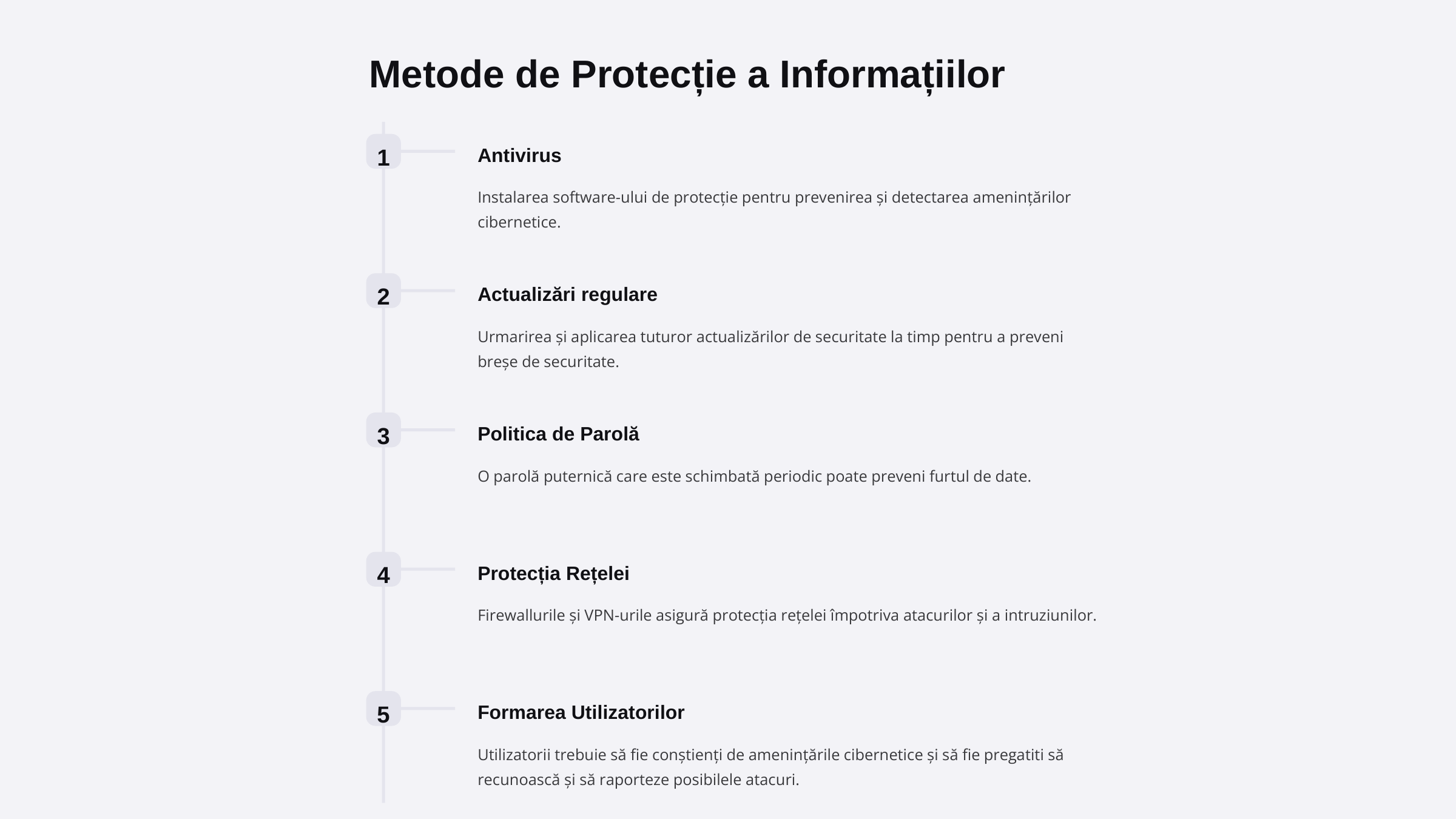

Metode de Protecție a Informațiilor

1
Antivirus

Instalarea software-ului de protecție pentru prevenirea și detectarea amenințărilor cibernetice.

2
Actualizări regulare

Urmarirea și aplicarea tuturor actualizărilor de securitate la timp pentru a preveni breșe de securitate.

3
Politica de Parolă

O parolă puternică care este schimbată periodic poate preveni furtul de date.

4
Protecția Rețelei

Firewallurile și VPN-urile asigură protecția rețelei împotriva atacurilor și a intruziunilor.

5
Formarea Utilizatorilor

Utilizatorii trebuie să fie conștienți de amenințările cibernetice și să fie pregatiti să recunoască și să raporteze posibilele atacuri.